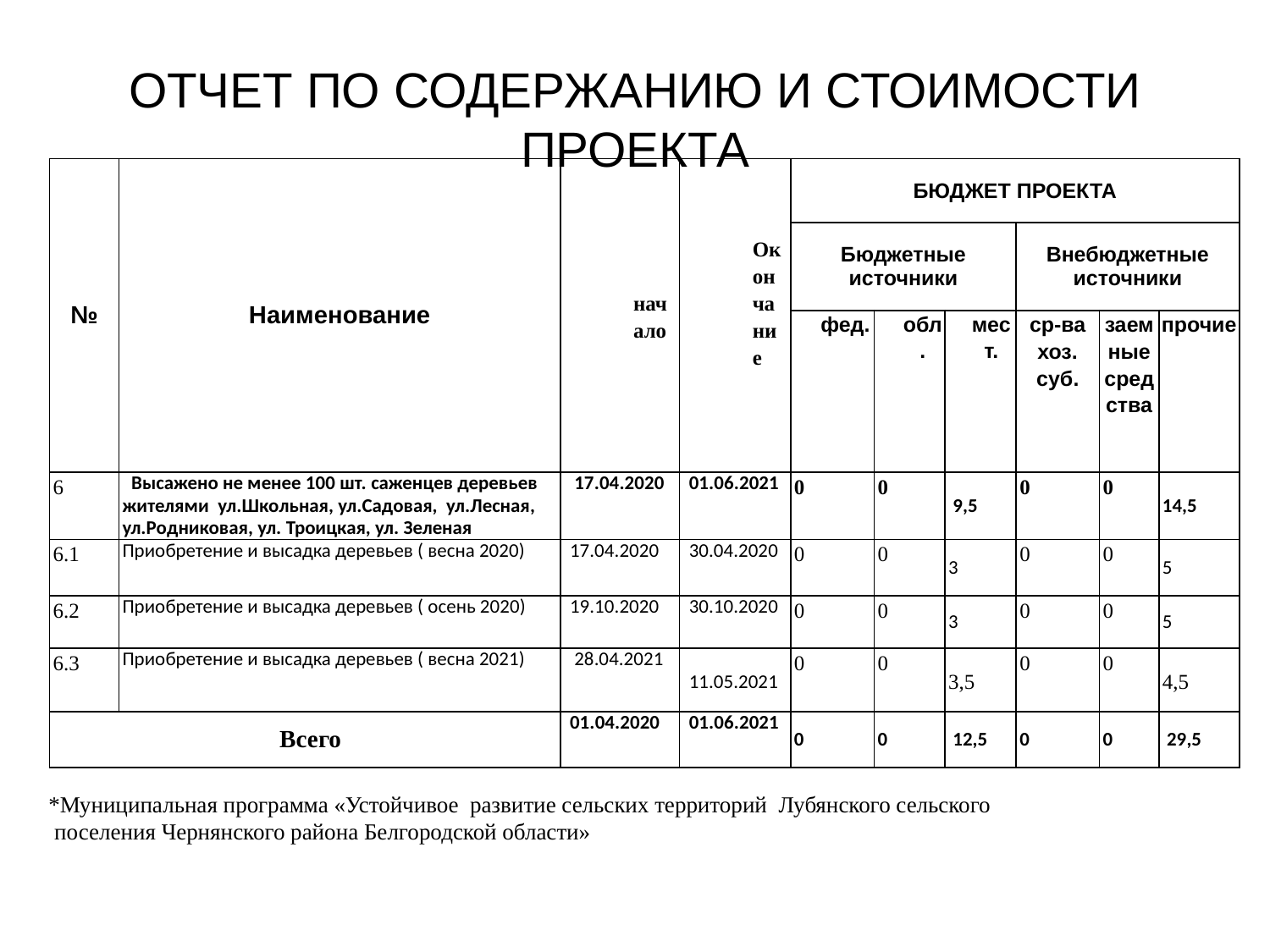

# ОТЧЕТ ПО СОДЕРЖАНИЮ И СТОИМОСТИ ПРОЕКТА
| № | Наименование | начало | Окончание | БЮДЖЕТ ПРОЕКТА |  |  |  |  |  |
| --- | --- | --- | --- | --- | --- | --- | --- | --- | --- |
|  |  |  |  | Бюджетные источники |  |  | Внебюджетные источники |  |  |
|  |  |  |  | фед. | обл. | мест. | ср-ва хоз. суб. | заемные средства | прочие |
| 6 | Высажено не менее 100 шт. саженцев деревьев жителями ул.Школьная, ул.Садовая, ул.Лесная, ул.Родниковая, ул. Троицкая, ул. Зеленая | 17.04.2020 | 01.06.2021 | 0 | 0 | 9,5 | 0 | 0 | 14,5 |
| 6.1 | Приобретение и высадка деревьев ( весна 2020) | 17.04.2020 | 30.04.2020 | 0 | 0 | 3 | 0 | 0 | 5 |
| 6.2 | Приобретение и высадка деревьев ( осень 2020) | 19.10.2020 | 30.10.2020 | 0 | 0 | 3 | 0 | 0 | 5 |
| 6.3 | Приобретение и высадка деревьев ( весна 2021) | 28.04.2021 | 11.05.2021 | 0 | 0 | 3,5 | 0 | 0 | 4,5 |
| Всего |  | 01.04.2020 | 01.06.2021 | 0 | 0 | 12,5 | 0 | 0 | 29,5 |
*Муниципальная программа «Устойчивое  развитие сельских территорий  Лубянского сельского
 поселения Чернянского района Белгородской области»